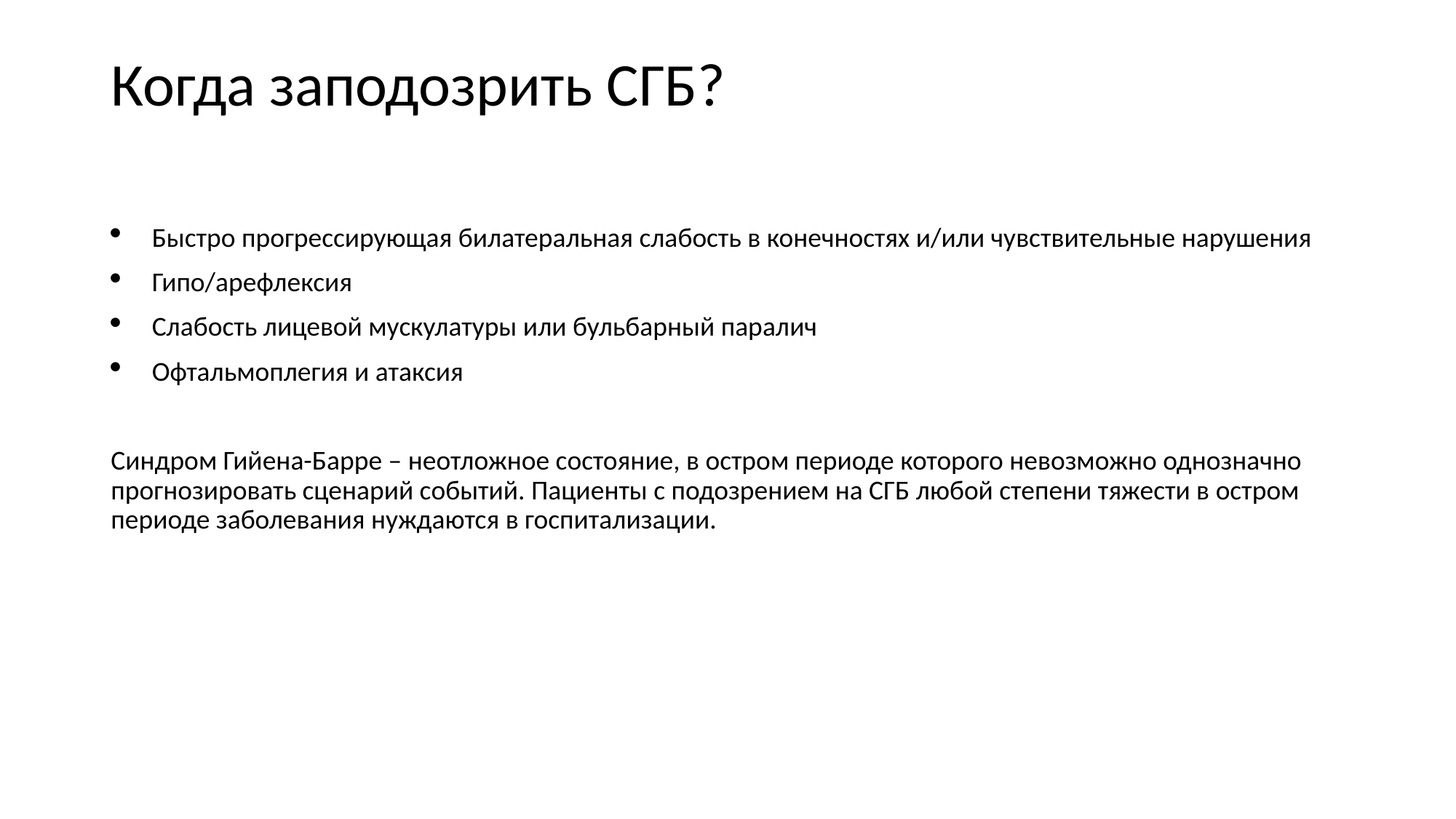

# Когда заподозрить СГБ?
Быстро прогрессирующая билатеральная слабость в конечностях и/или чувствительные нарушения
Гипо/арефлексия
Слабость лицевой мускулатуры или бульбарный паралич
Офтальмоплегия и атаксия

Синдром Гийена-Барре – неотложное состояние, в остром периоде которого невозможно однозначно прогнозировать сценарий событий. Пациенты с подозрением на СГБ любой степени тяжести в остром периоде заболевания нуждаются в госпитализации.